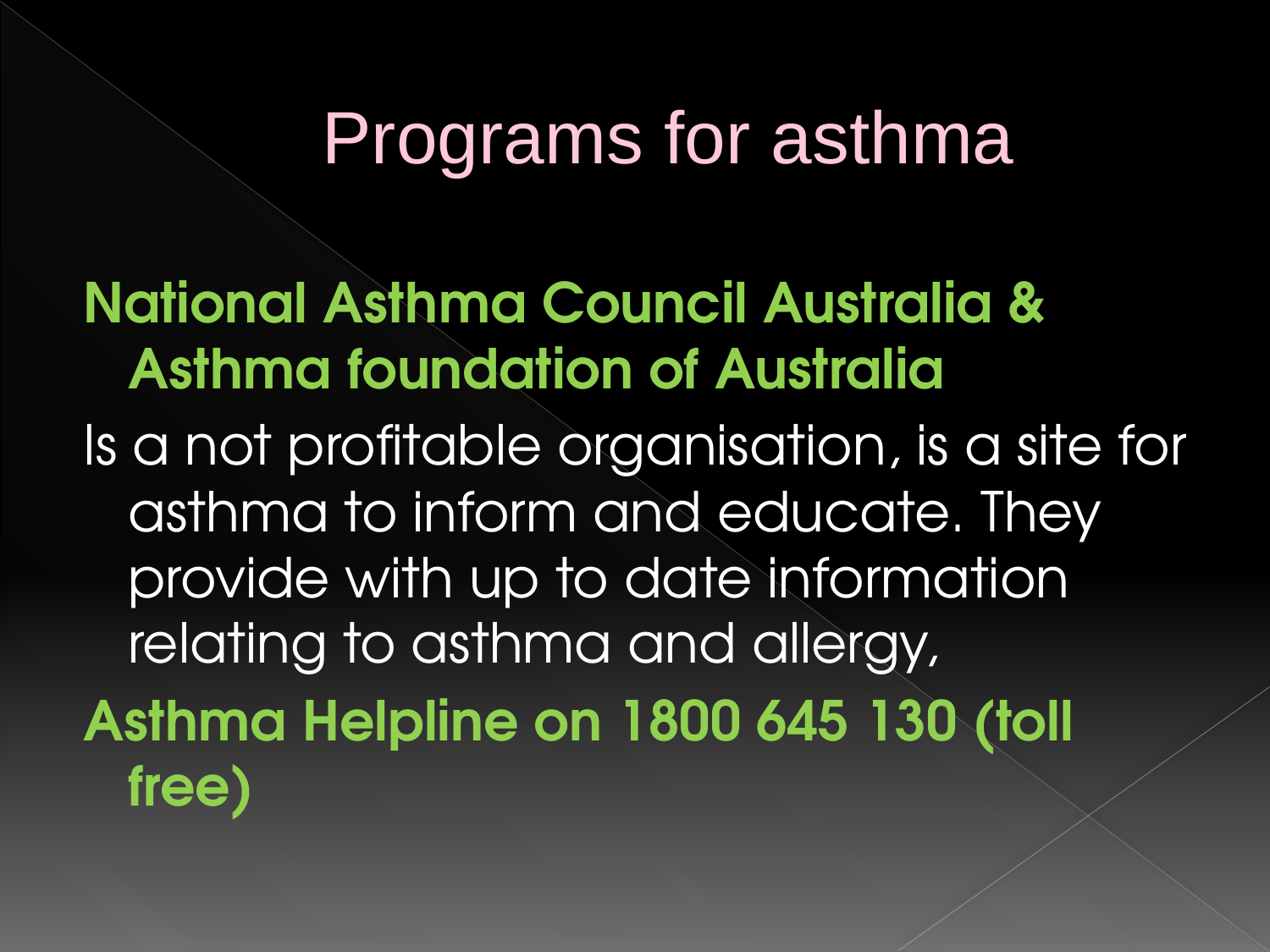

# Programs for asthma
National Asthma Council Australia & Asthma foundation of Australia
Is a not profitable organisation, is a site for asthma to inform and educate. They provide with up to date information relating to asthma and allergy,
Asthma Helpline on 1800 645 130 (toll free)